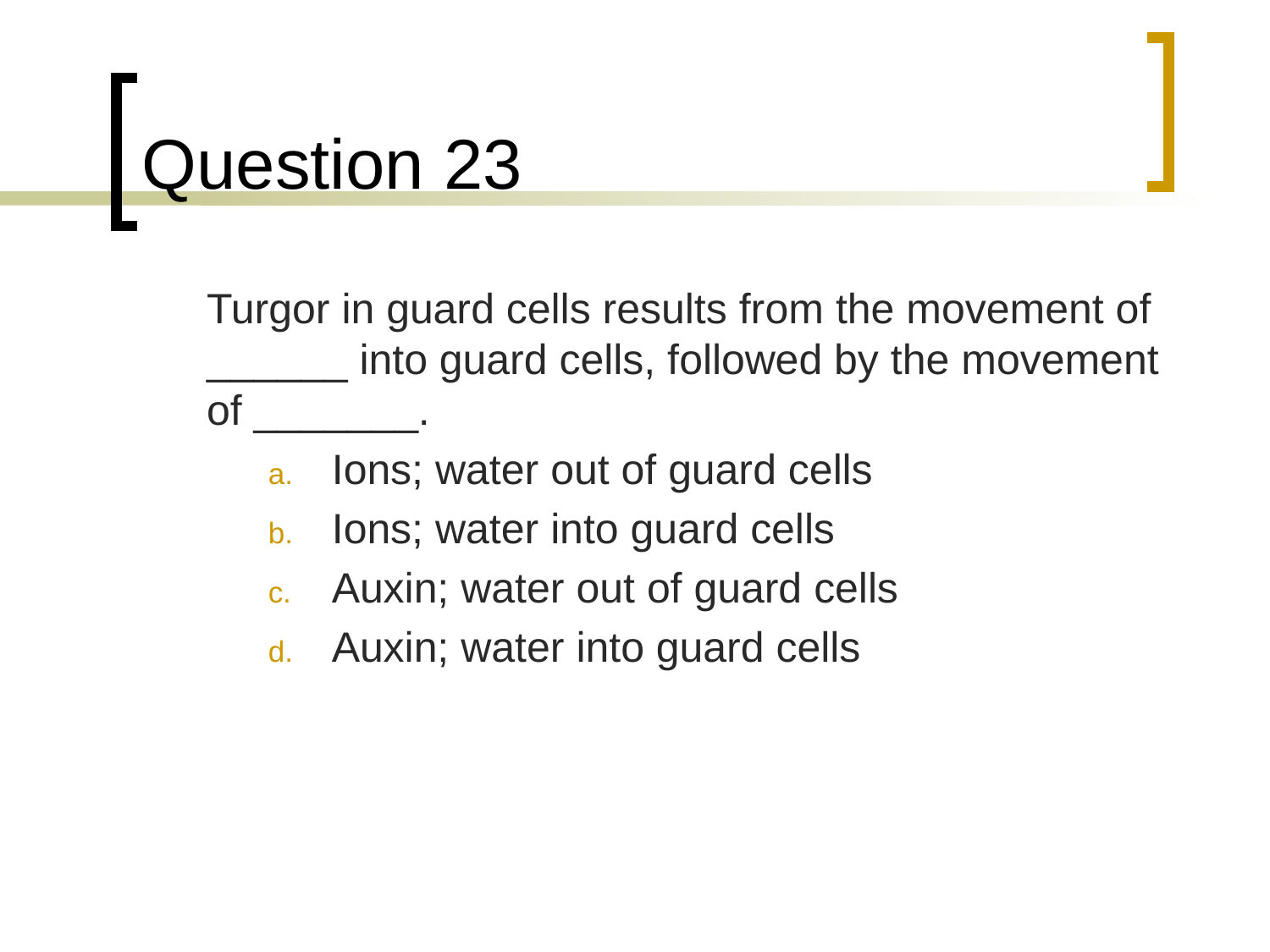

# Question 23
	Turgor in guard cells results from the movement of ______ into guard cells, followed by the movement of _______.
Ions; water out of guard cells
Ions; water into guard cells
Auxin; water out of guard cells
Auxin; water into guard cells